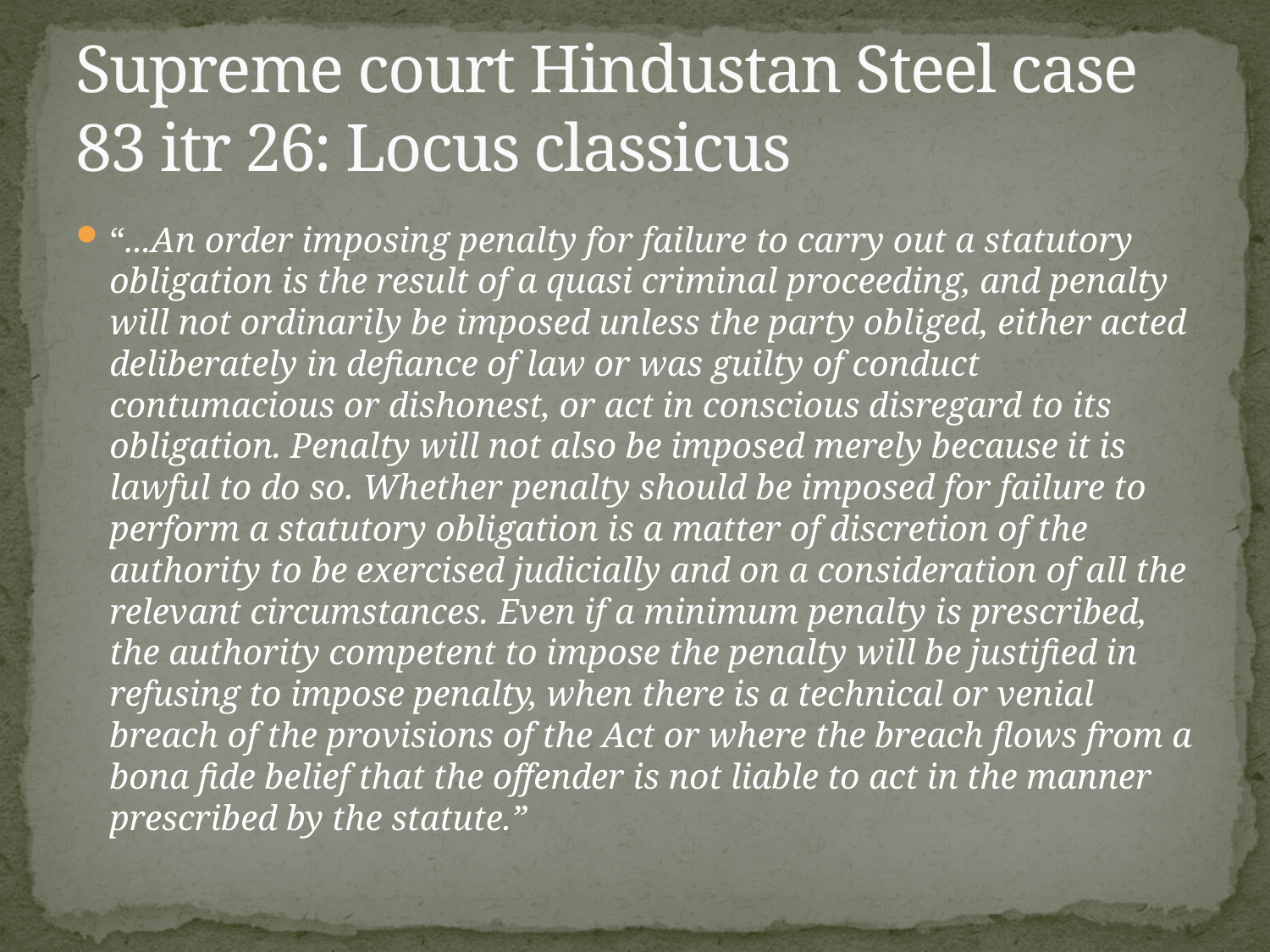

# Supreme court Hindustan Steel case 83 itr 26: Locus classicus
“...An order imposing penalty for failure to carry out a statutory obligation is the result of a quasi criminal proceeding, and penalty will not ordinarily be imposed unless the party obliged, either acted deliberately in defiance of law or was guilty of conduct contumacious or dishonest, or act in conscious disregard to its obligation. Penalty will not also be imposed merely because it is lawful to do so. Whether penalty should be imposed for failure to perform a statutory obligation is a matter of discretion of the authority to be exercised judicially and on a consideration of all the relevant circumstances. Even if a minimum penalty is prescribed, the authority competent to impose the penalty will be justified in refusing to impose penalty, when there is a technical or venial breach of the provisions of the Act or where the breach flows from a bona fide belief that the offender is not liable to act in the manner prescribed by the statute.”